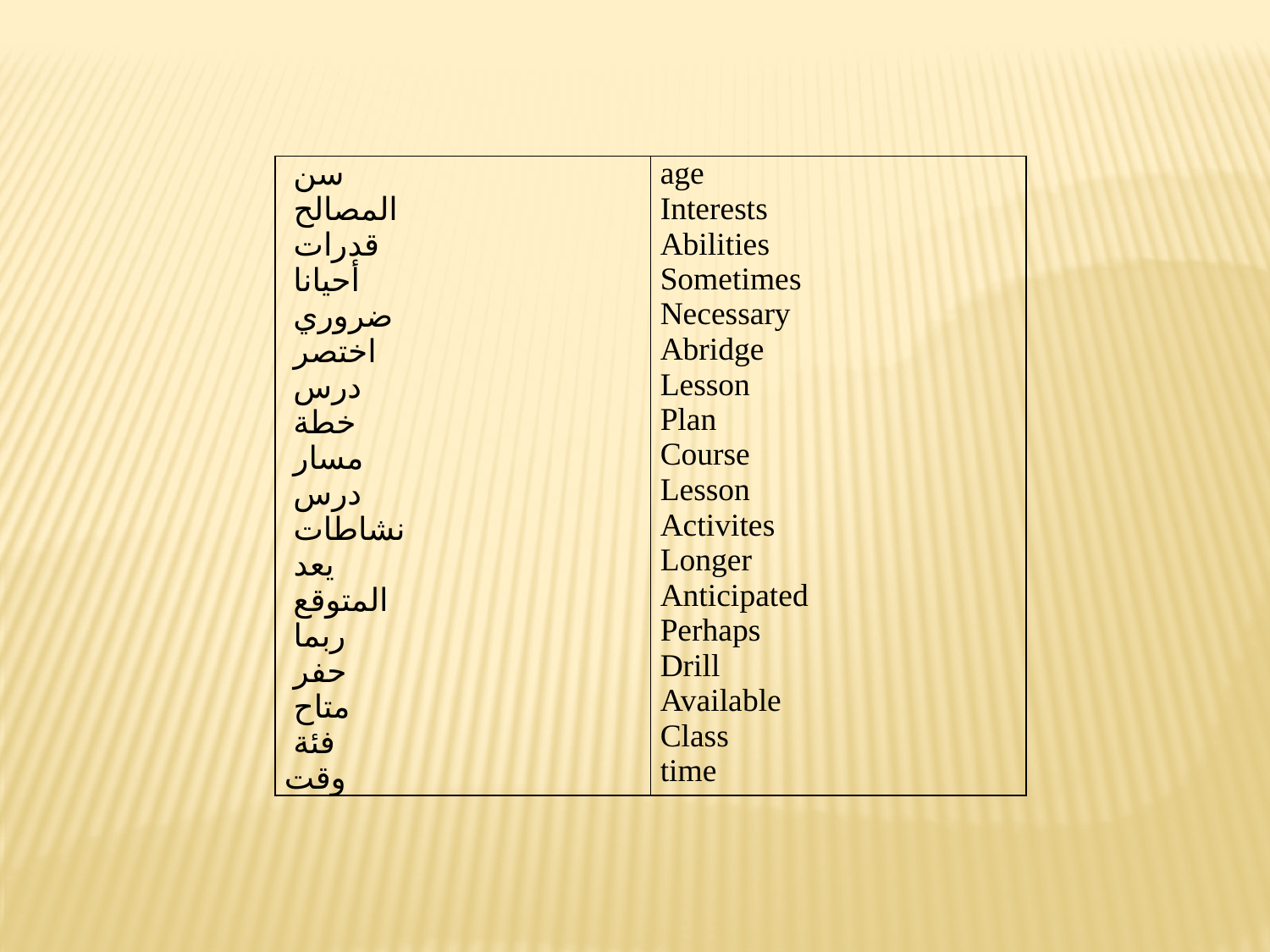

| سن المصالح قدرات أحيانا ضروري اختصر درس خطة مسار درس نشاطات يعد المتوقع ربما حفر متاح فئة وقت | age Interests Abilities Sometimes Necessary Abridge Lesson Plan Course Lesson Activites Longer Anticipated Perhaps Drill Available Class time |
| --- | --- |